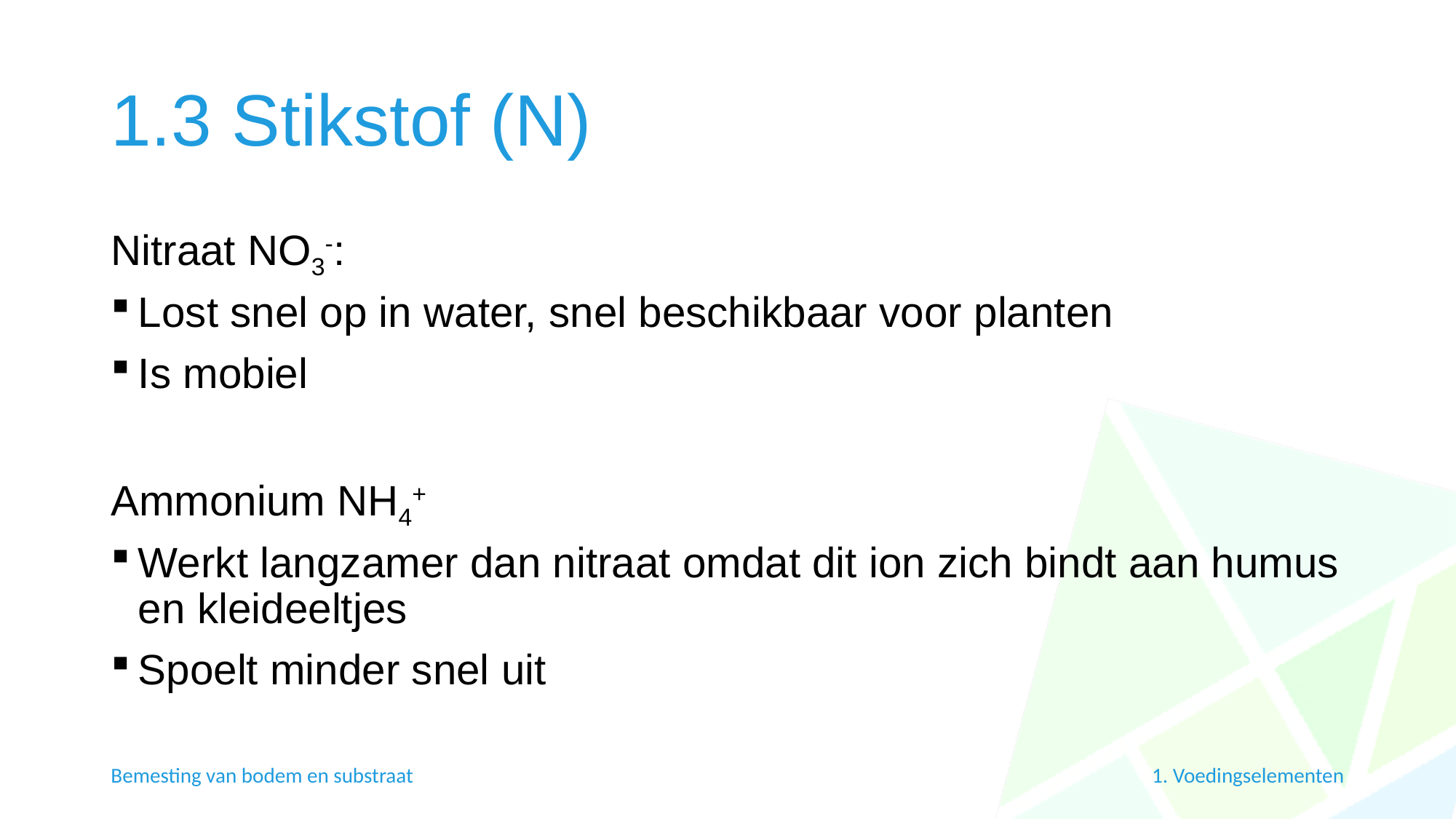

# 1.3 Stikstof (N)
Nitraat NO3-:
Lost snel op in water, snel beschikbaar voor planten
Is mobiel

Ammonium NH4+
Werkt langzamer dan nitraat omdat dit ion zich bindt aan humus en kleideeltjes
Spoelt minder snel uit
Bemesting van bodem en substraat

1. Voedingselementen